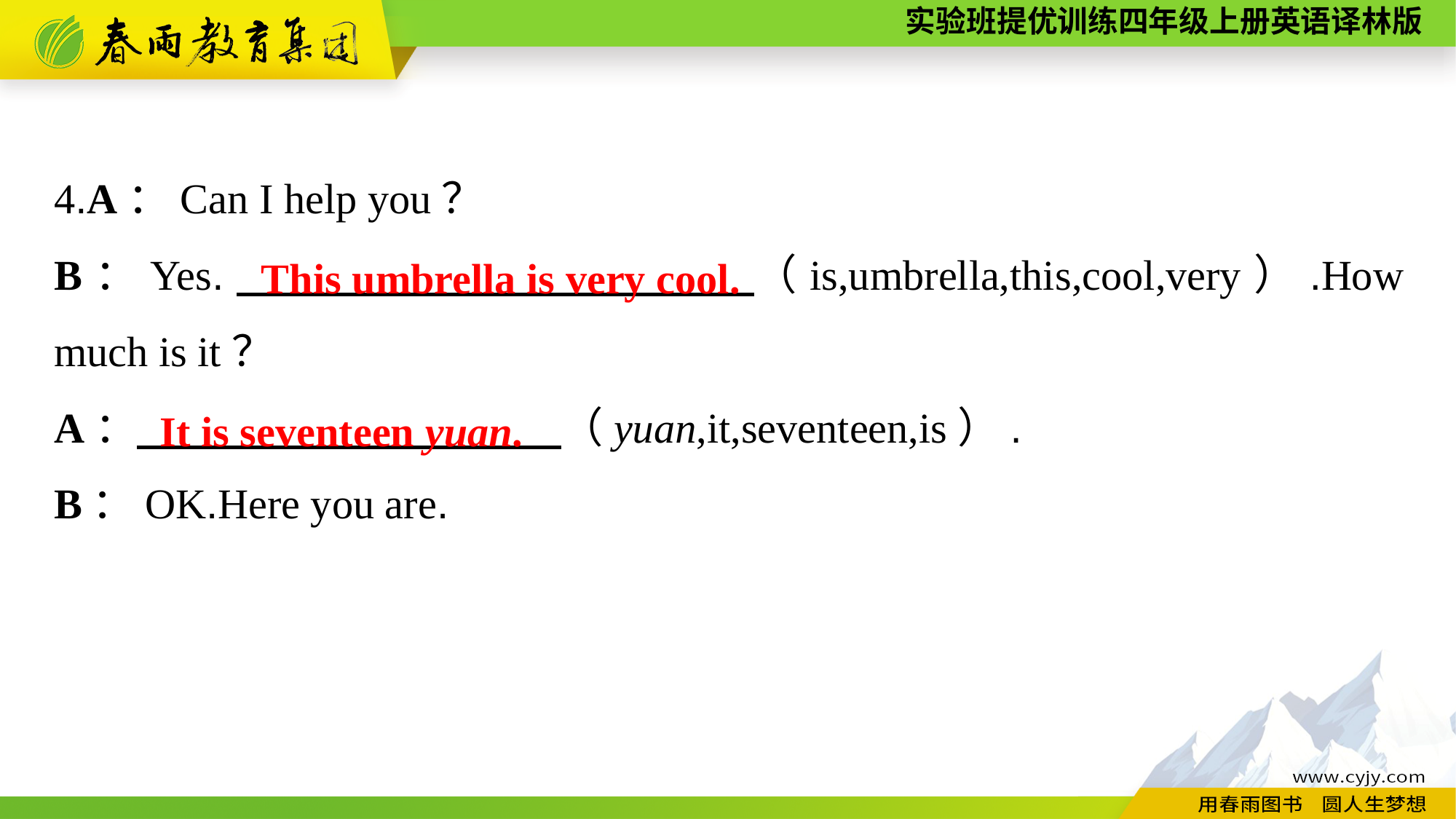

4.A：Can I help you？
B：Yes.　　　　　             　　　（is,umbrella,this,cool,very）.How much is it？
A：　　　　　　　　　　（yuan,it,seventeen,is）.
B：OK.Here you are.
This umbrella is very cool.
It is seventeen yuan.